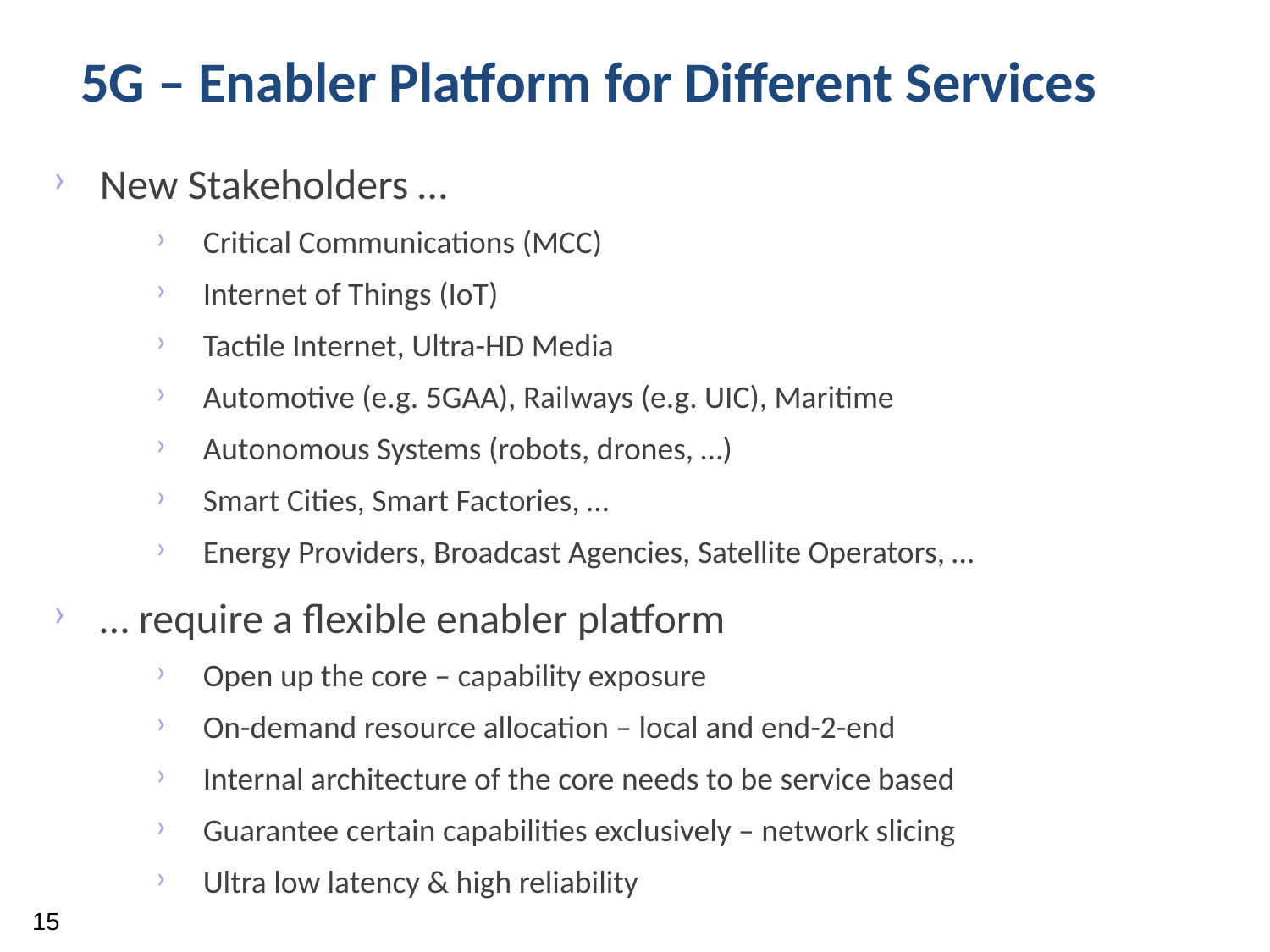

5G – Enabler Platform for Different Services
New Stakeholders …
Critical Communications (MCC)
Internet of Things (IoT)
Tactile Internet, Ultra-HD Media
Automotive (e.g. 5GAA), Railways (e.g. UIC), Maritime
Autonomous Systems (robots, drones, …)
Smart Cities, Smart Factories, …
Energy Providers, Broadcast Agencies, Satellite Operators, …
… require a flexible enabler platform
Open up the core – capability exposure
On-demand resource allocation – local and end-2-end
Internal architecture of the core needs to be service based
Guarantee certain capabilities exclusively – network slicing
Ultra low latency & high reliability